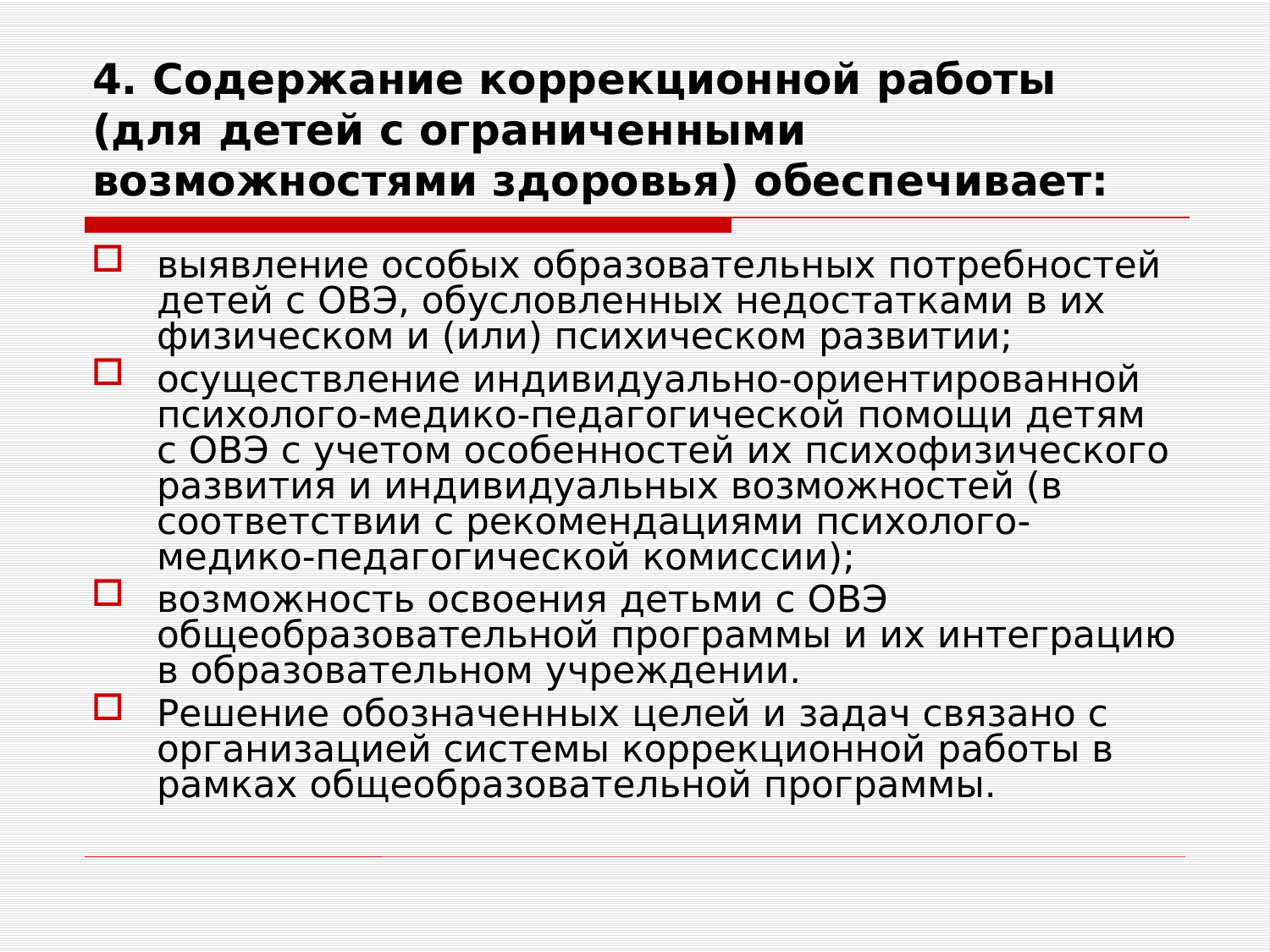

# 4. Содержание коррекционной работы (для детей с ограниченными возможностями здоровья) обеспечивает:
выявление особых образовательных потребностей детей с ОВЭ, обусловленных недостатками в их физическом и (или) психическом развитии;
осуществление индивидуально-ориентированной психолого-медико-педагогической помощи детям с ОВЭ с учетом особенностей их психофизического развития и индивидуальных возможностей (в соответствии с рекомендациями психолого-медико-педагогической комиссии);
возможность освоения детьми с ОВЭ общеобразовательной программы и их интеграцию в образовательном учреждении.
Решение обозначенных целей и задач связано с организацией системы коррекционной работы в рамках общеобразовательной программы.